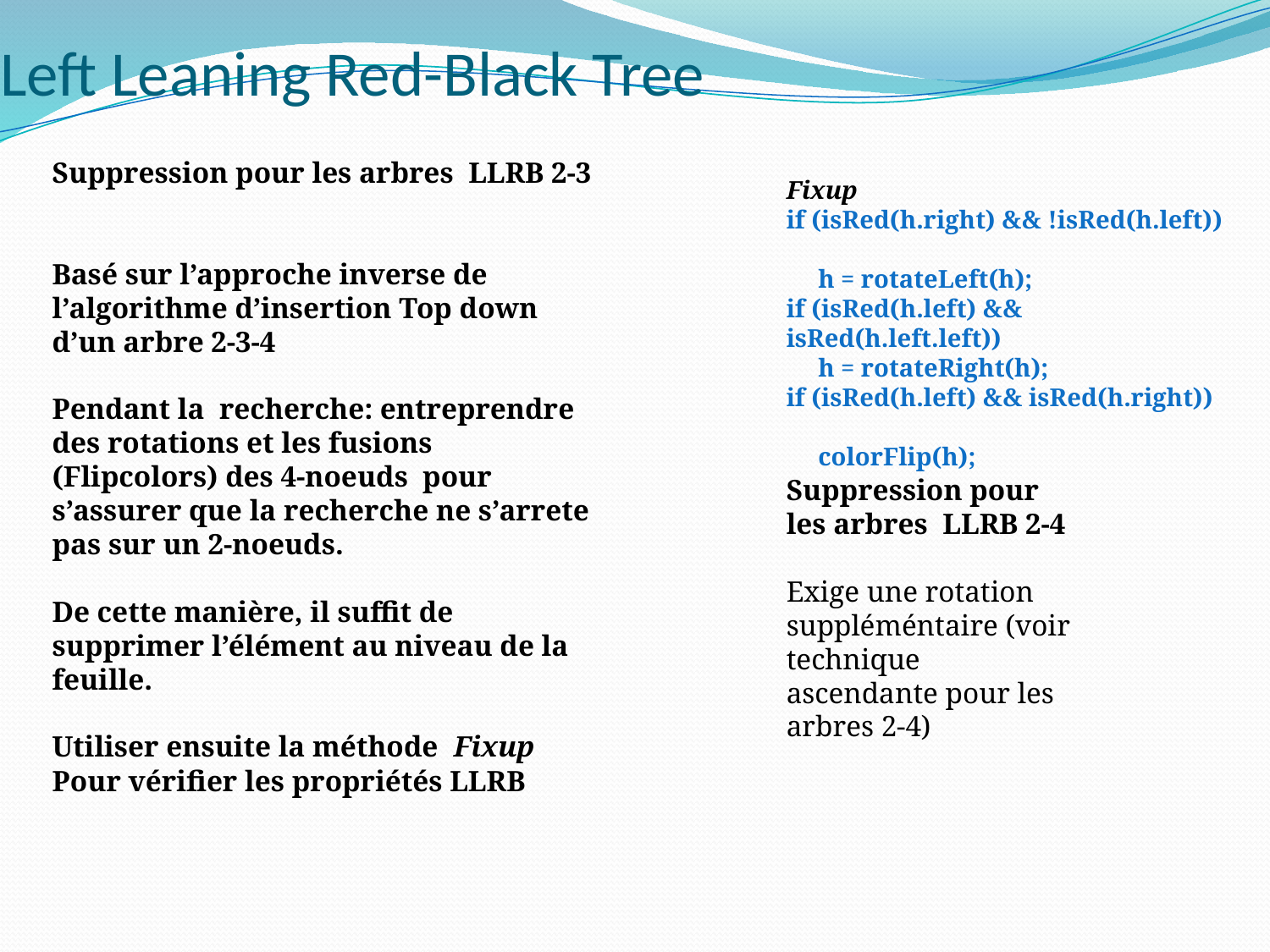

# Left Leaning Red-Black Tree
Suppression pour les arbres  LLRB 2-3

Basé sur l’approche inverse de l’algorithme d’insertion Top down d’un arbre 2-3-4

Pendant la  recherche: entreprendre des rotations et les fusions (Flipcolors) des 4-noeuds  pour s’assurer que la recherche ne s’arrete pas sur un 2-noeuds.

De cette manière, il suffit de supprimer l’élément au niveau de la feuille.

Utiliser ensuite la méthode  Fixup
Pour vérifier les propriétés LLRB
Fixup
if (isRed(h.right) && !isRed(h.left))
     h = rotateLeft(h);
if (isRed(h.left) && isRed(h.left.left))
     h = rotateRight(h);
if (isRed(h.left) && isRed(h.right))
     colorFlip(h);
Suppression pour les arbres  LLRB 2-4

Exige une rotation suppléméntaire (voir technique ascendante pour les arbres 2-4)